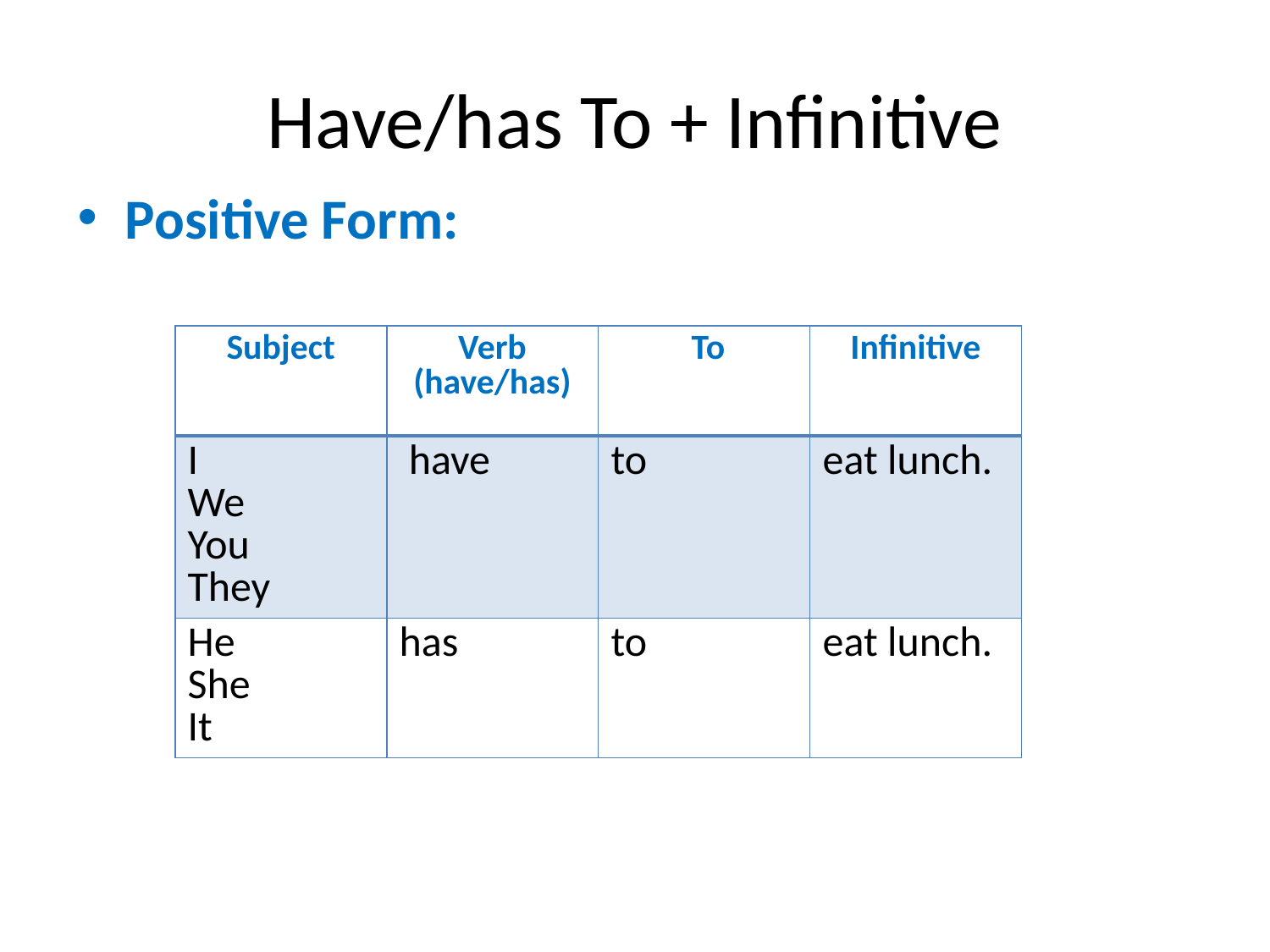

# Have/has To + Infinitive
Positive Form:

| Subject | Verb (have/has) | To | Infinitive |
| --- | --- | --- | --- |
| I We You They | have | to | eat lunch. |
| He She It | has | to | eat lunch. |